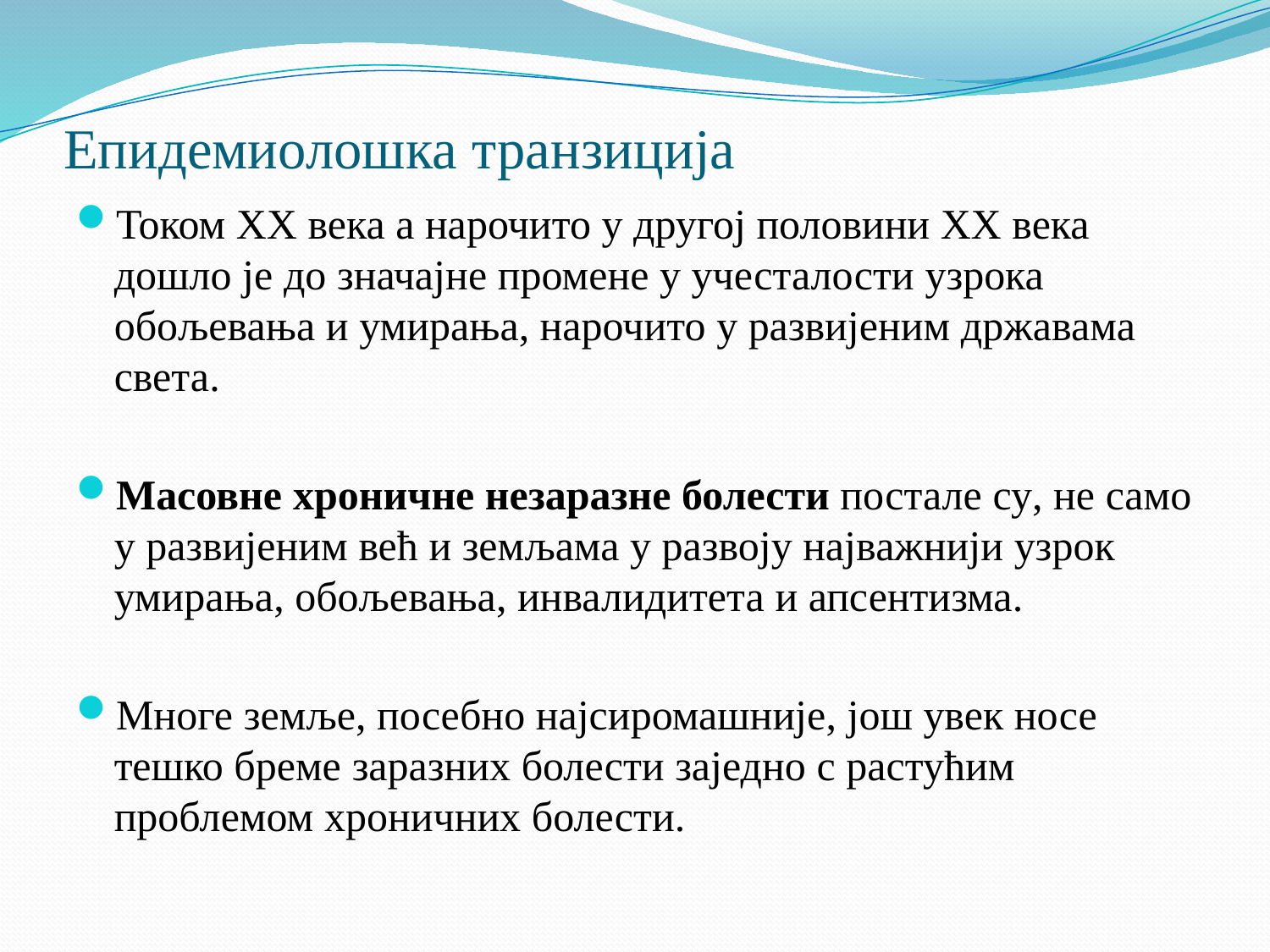

# Епидемиолошка транзиција
Током XX века а нарочито у другој половини XX века дошло је до значајне промене у учесталости узрока обољевања и умирања, нарочито у развијеним државама света.

Масовне хроничне незаразне болести постале су, не само у развијеним већ и земљама у развоју најважнији узрок умирања, обољевања, инвалидитета и апсентизма.

Многе земље, посебно најсиромашније, још увек носе тешко бреме заразних болести заједно с растућим проблемом хроничних болести.